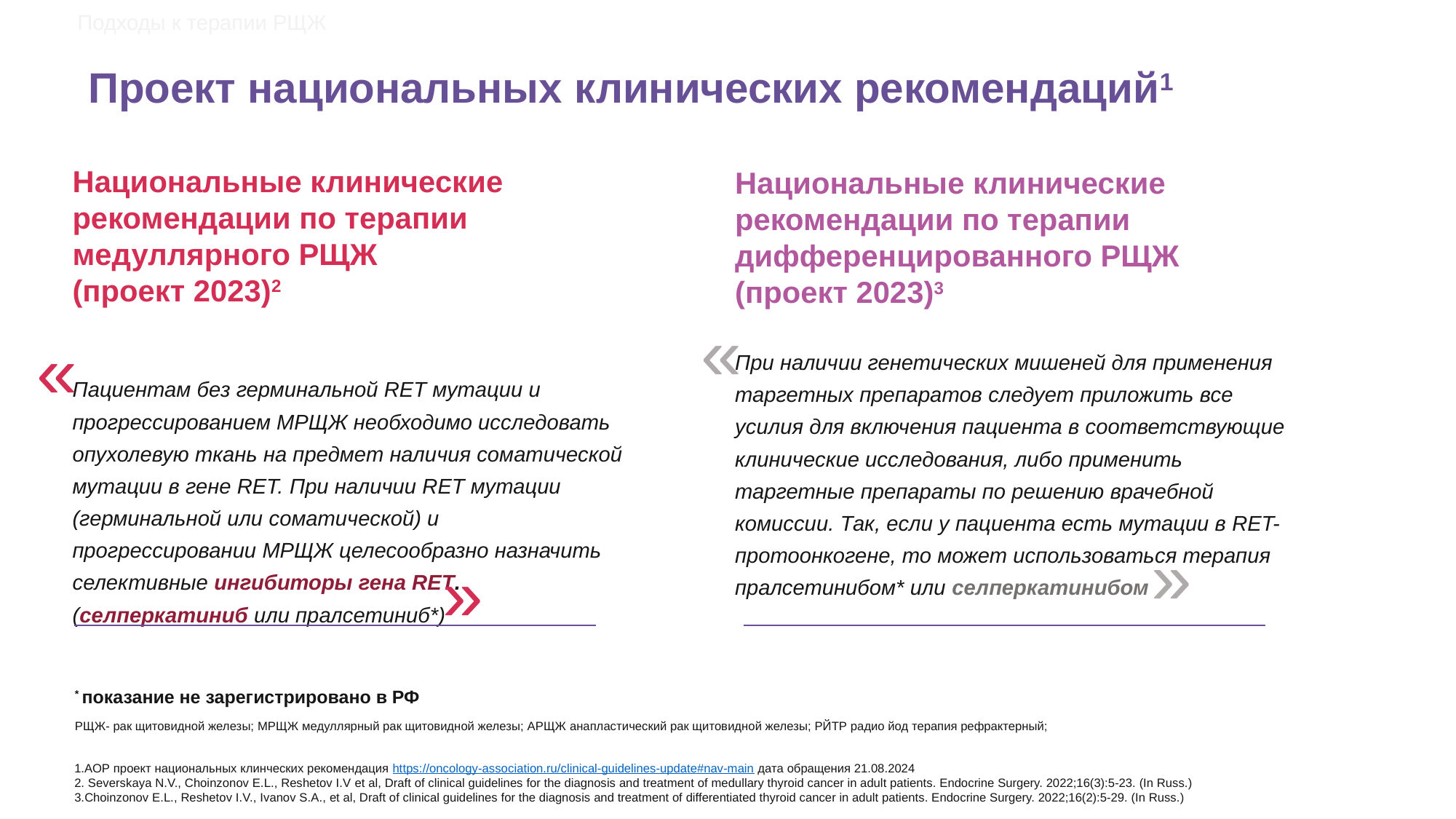

Подходы к терапии РЩЖ
# Проект национальных клинических рекомендаций1
Национальные клинические рекомендации по терапии медуллярного РЩЖ
(проект 2023)2

Пациентам без герминальной RET мутации и прогрессированием МРЩЖ необходимо исследовать опухолевую ткань на предмет наличия соматической мутации в гене RET. При наличии RET мутации (герминальной или соматической) и прогрессировании МРЩЖ целесообразно назначить селективные ингибиторы гена RET.
(селперкатиниб или пралсетиниб*)
Национальные клинические рекомендации по терапии дифференцированного РЩЖ
(проект 2023)3
При наличии генетических мишеней для применения таргетных препаратов следует приложить все усилия для включения пациента в соответствующие клинические исследования, либо применить таргетные препараты по решению врачебной комиссии. Так, если у пациента есть мутации в RET-протоонкогене, то может использоваться терапия пралсетинибом* или селперкатинибом
«
«
»
»
* показание не зарегистрировано в РФ

РЩЖ- рак щитовидной железы; МРЩЖ медуллярный рак щитовидной железы; АРЩЖ анапластический рак щитовидной железы; РЙТР радио йод терапия рефрактерный;

1.АОР проект национальных клинческих рекомендация https://oncology-association.ru/clinical-guidelines-update#nav-main дата обращения 21.08.2024
2. Severskaya N.V., Choinzonov E.L., Reshetov I.V et al, Draft of clinical guidelines for the diagnosis and treatment of medullary thyroid cancer in adult patients. Endocrine Surgery. 2022;16(3):5-23. (In Russ.)
3.Choinzonov E.L., Reshetov I.V., Ivanov S.A., et al, Draft of clinical guidelines for the diagnosis and treatment of differentiated thyroid cancer in adult patients. Endocrine Surgery. 2022;16(2):5-29. (In Russ.)